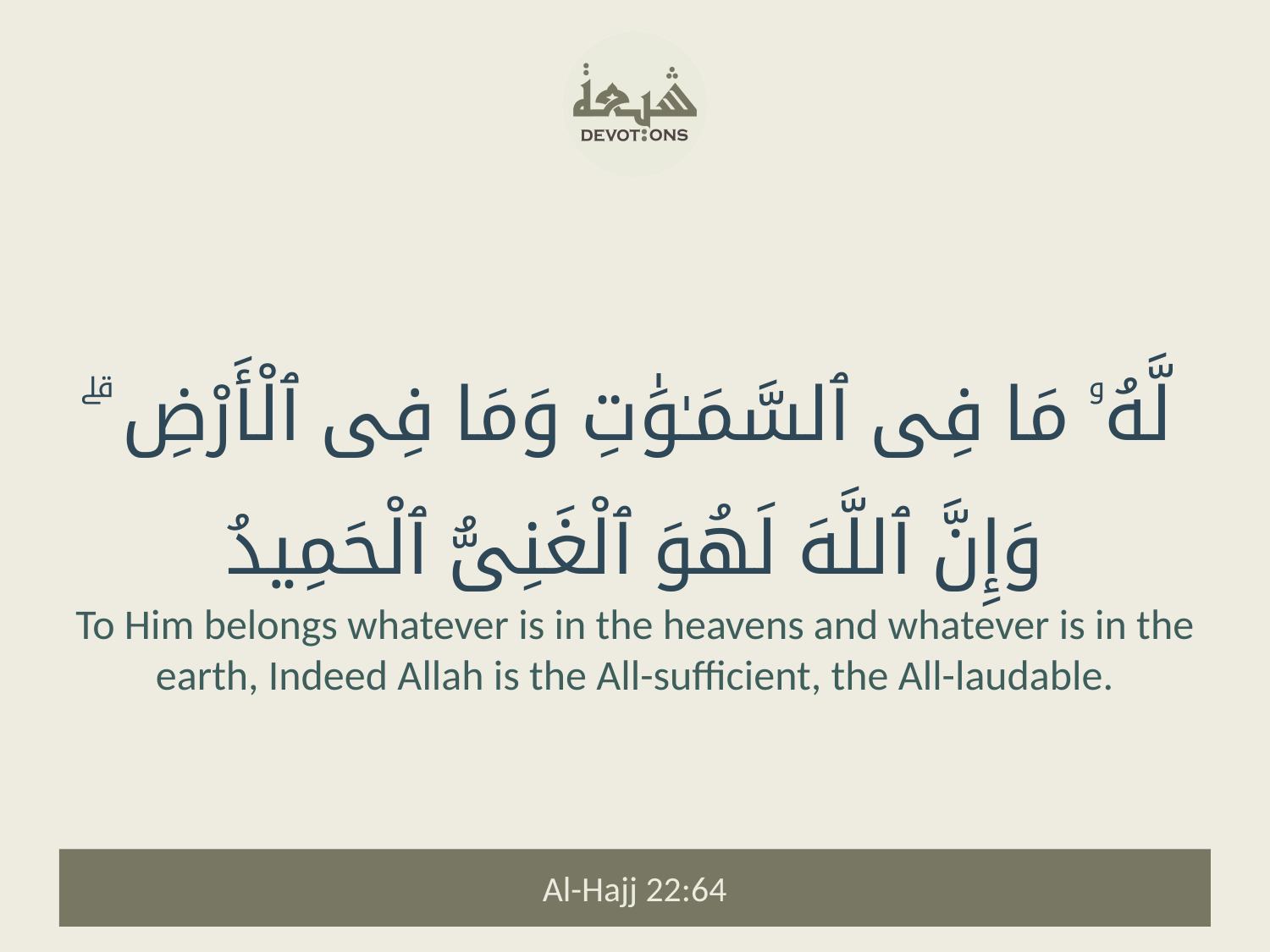

لَّهُۥ مَا فِى ٱلسَّمَـٰوَٰتِ وَمَا فِى ٱلْأَرْضِ ۗ وَإِنَّ ٱللَّهَ لَهُوَ ٱلْغَنِىُّ ٱلْحَمِيدُ
To Him belongs whatever is in the heavens and whatever is in the earth, Indeed Allah is the All-sufficient, the All-laudable.
Al-Hajj 22:64